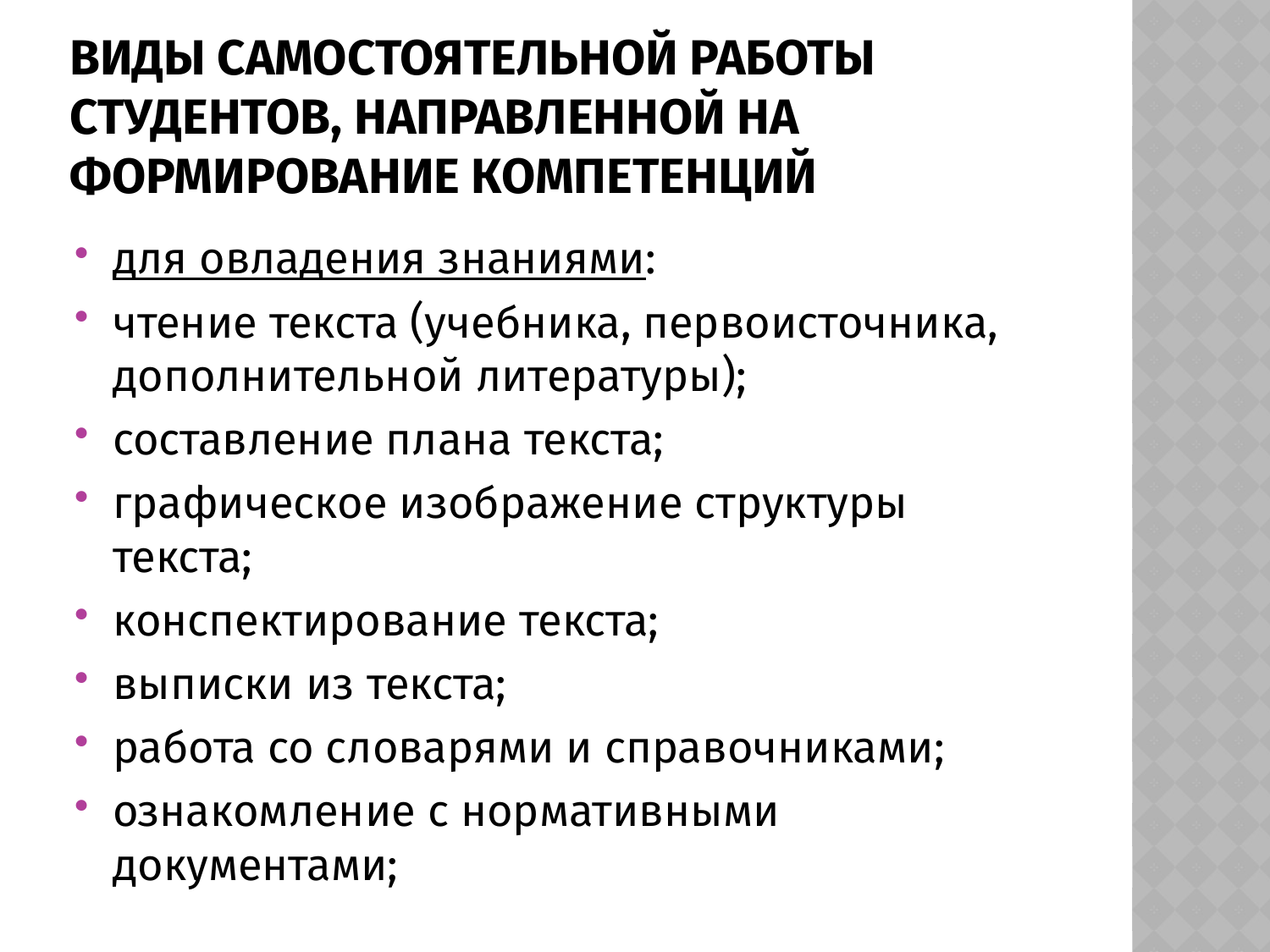

# виды самостоятельной работы студентов, направленной на формирование компетенций
для овладения знаниями:
чтение текста (учебника, первоисточника, дополнительной литературы);
составление плана текста;
графическое изображение структуры текста;
конспектирование текста;
выписки из текста;
работа со словарями и справочниками;
ознакомление с нормативными документами;